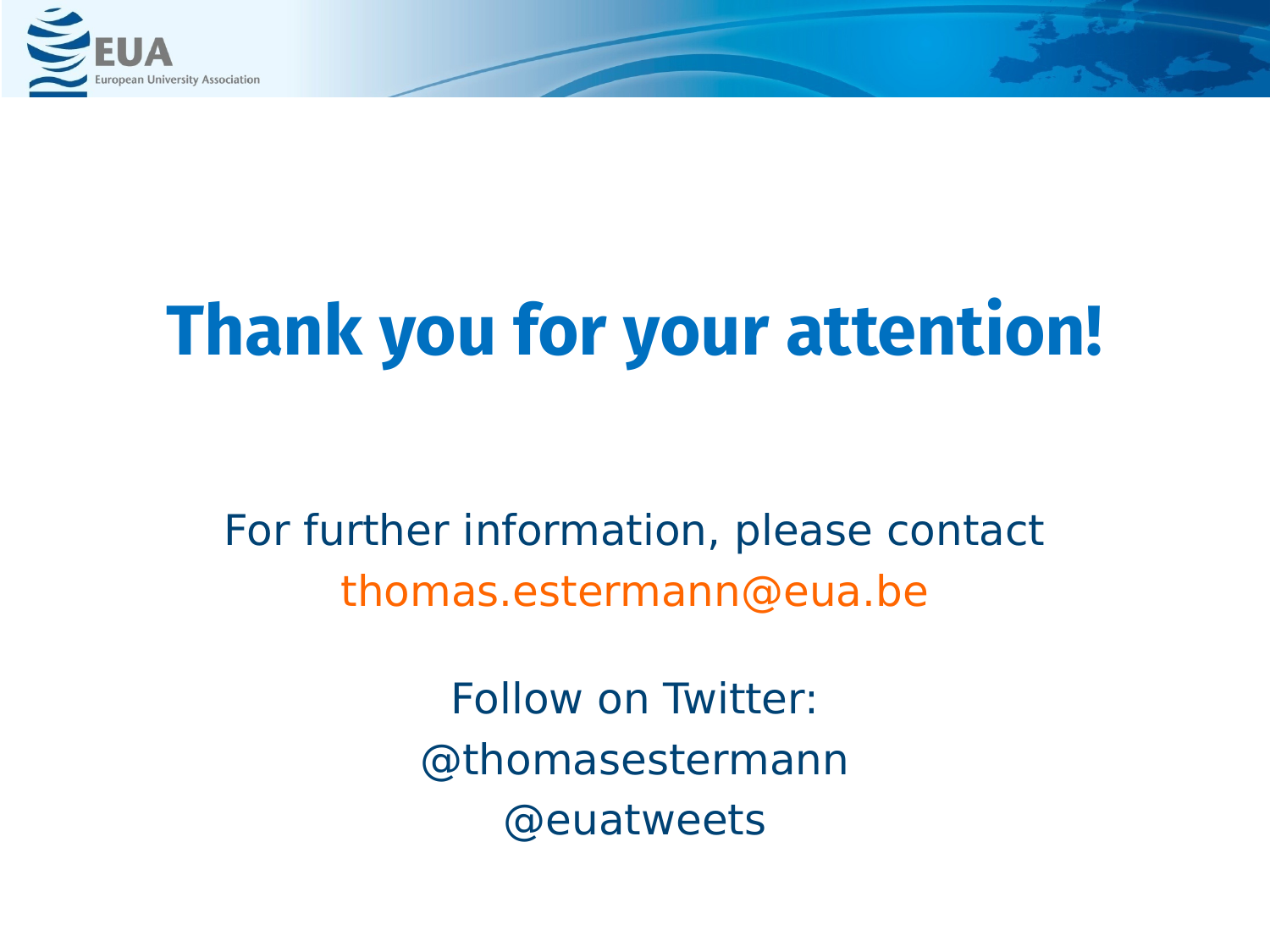

# Thank you for your attention!

For further information, please contact
thomas.estermann@eua.be

Follow on Twitter:
@thomasestermann
@euatweets